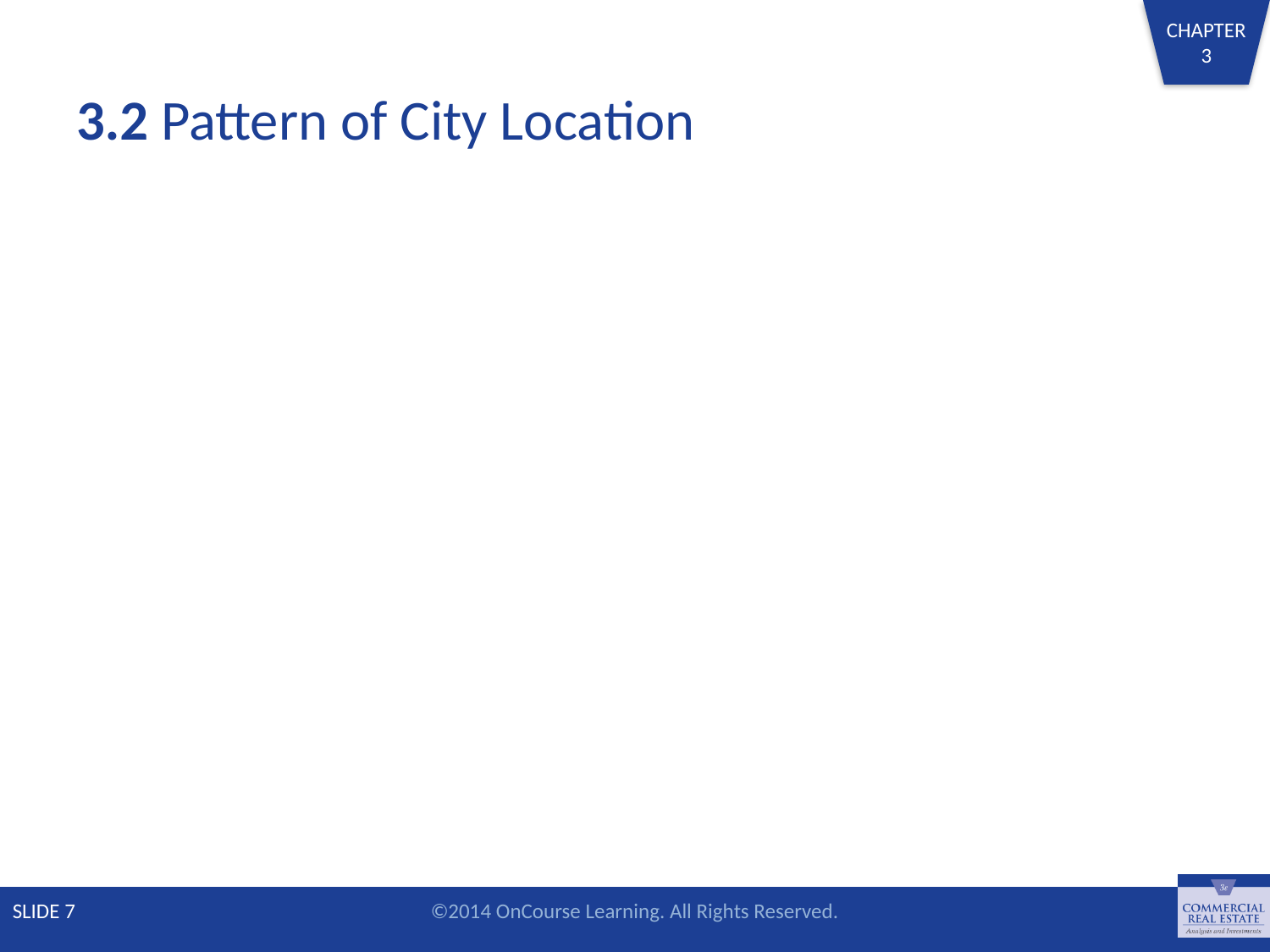

# 3.2 Pattern of City Location

SLIDE 7